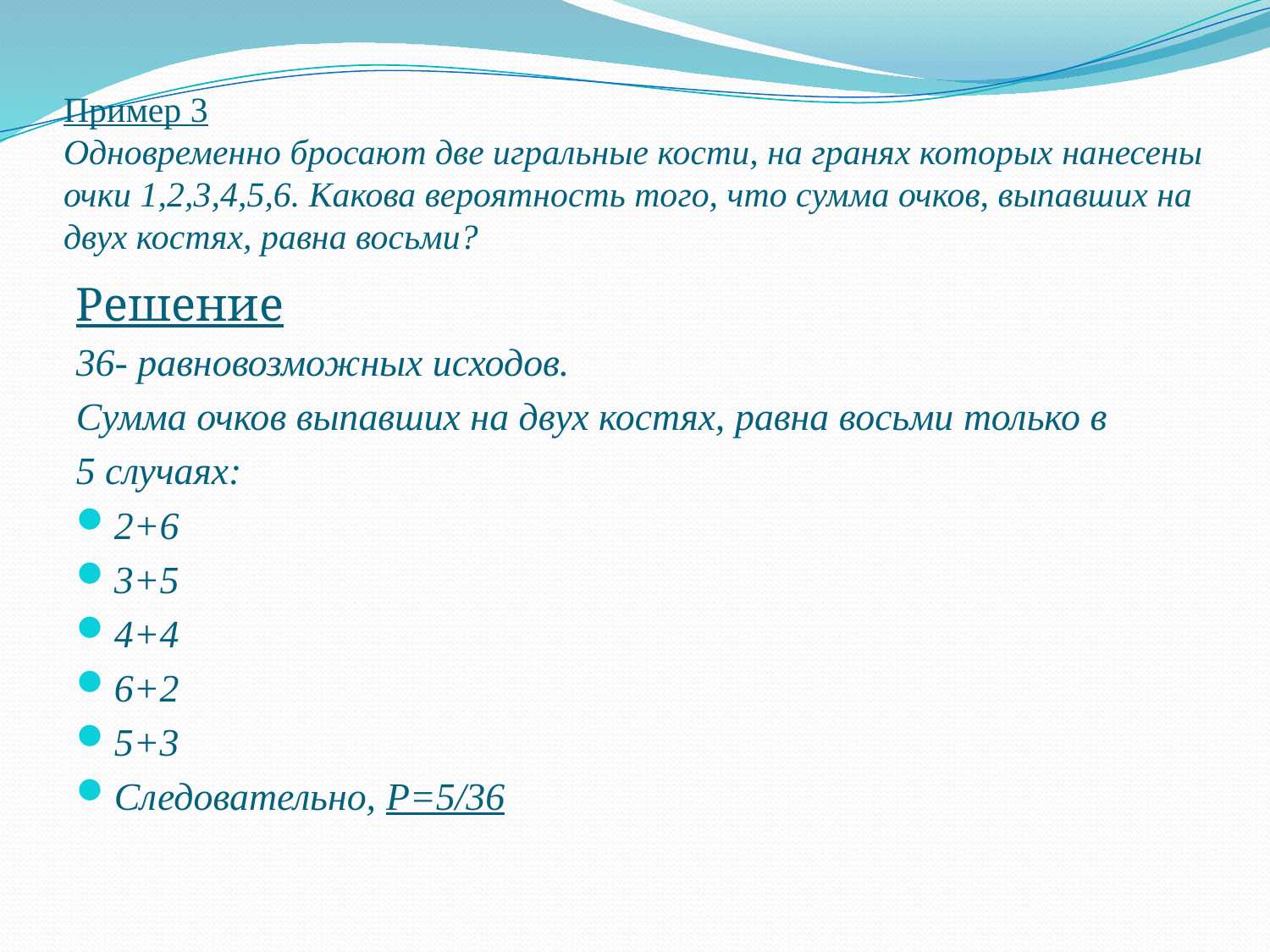

# Пример 3 Одновременно бросают две игральные кости, на гранях которых нанесены очки 1,2,3,4,5,6. Какова вероятность того, что сумма очков, выпавших на двух костях, равна восьми?
Решение
36- равновозможных исходов.
Сумма очков выпавших на двух костях, равна восьми только в
5 случаях:
2+6
3+5
4+4
6+2
5+3
Следовательно, Р=5/36